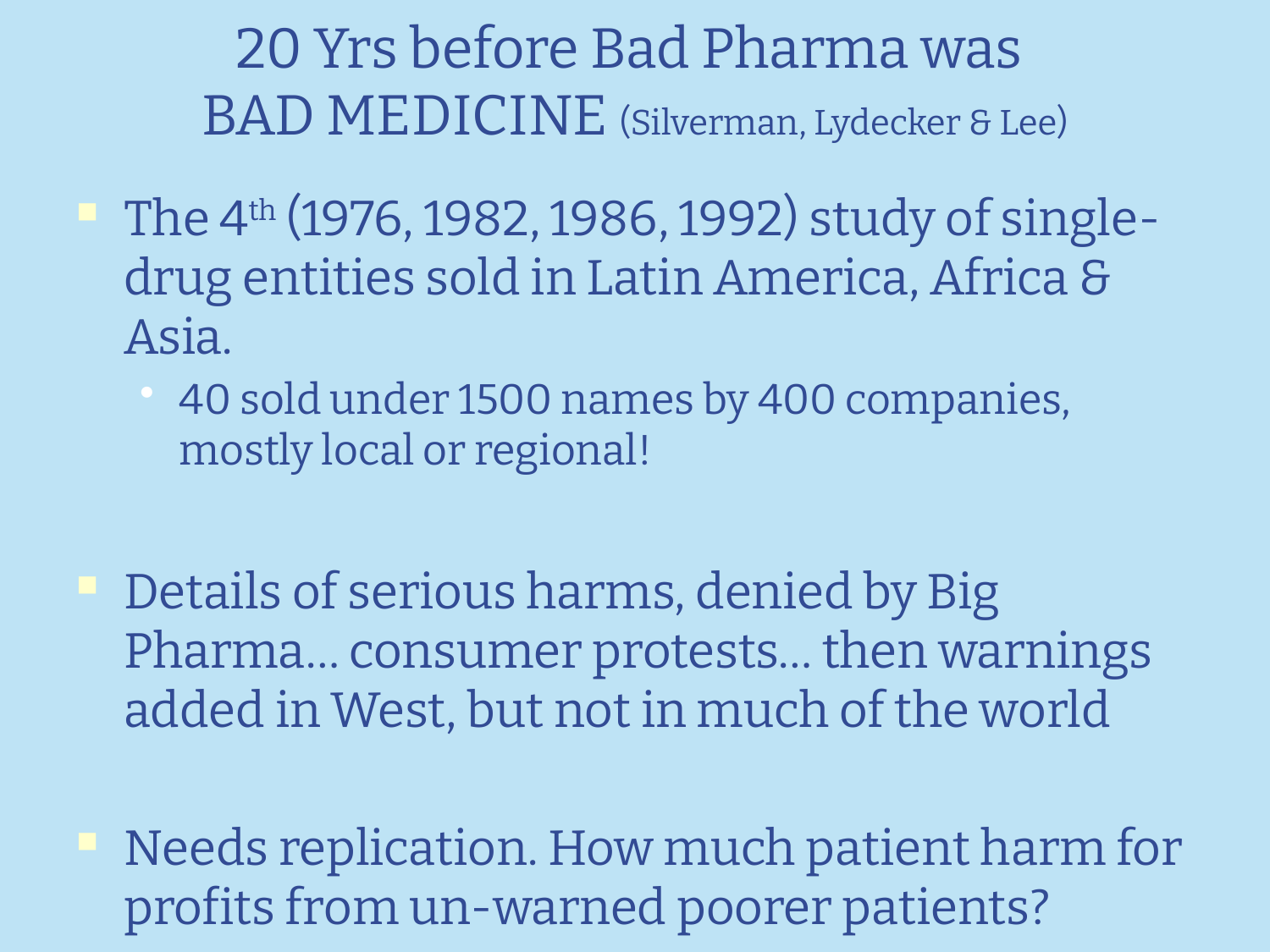

# 20 Yrs before Bad Pharma was BAD MEDICINE (Silverman, Lydecker & Lee)
The 4th (1976, 1982, 1986, 1992) study of single-drug entities sold in Latin America, Africa & Asia.
40 sold under 1500 names by 400 companies, mostly local or regional!

Details of serious harms, denied by Big Pharma… consumer protests… then warnings added in West, but not in much of the world

Needs replication. How much patient harm for profits from un-warned poorer patients?